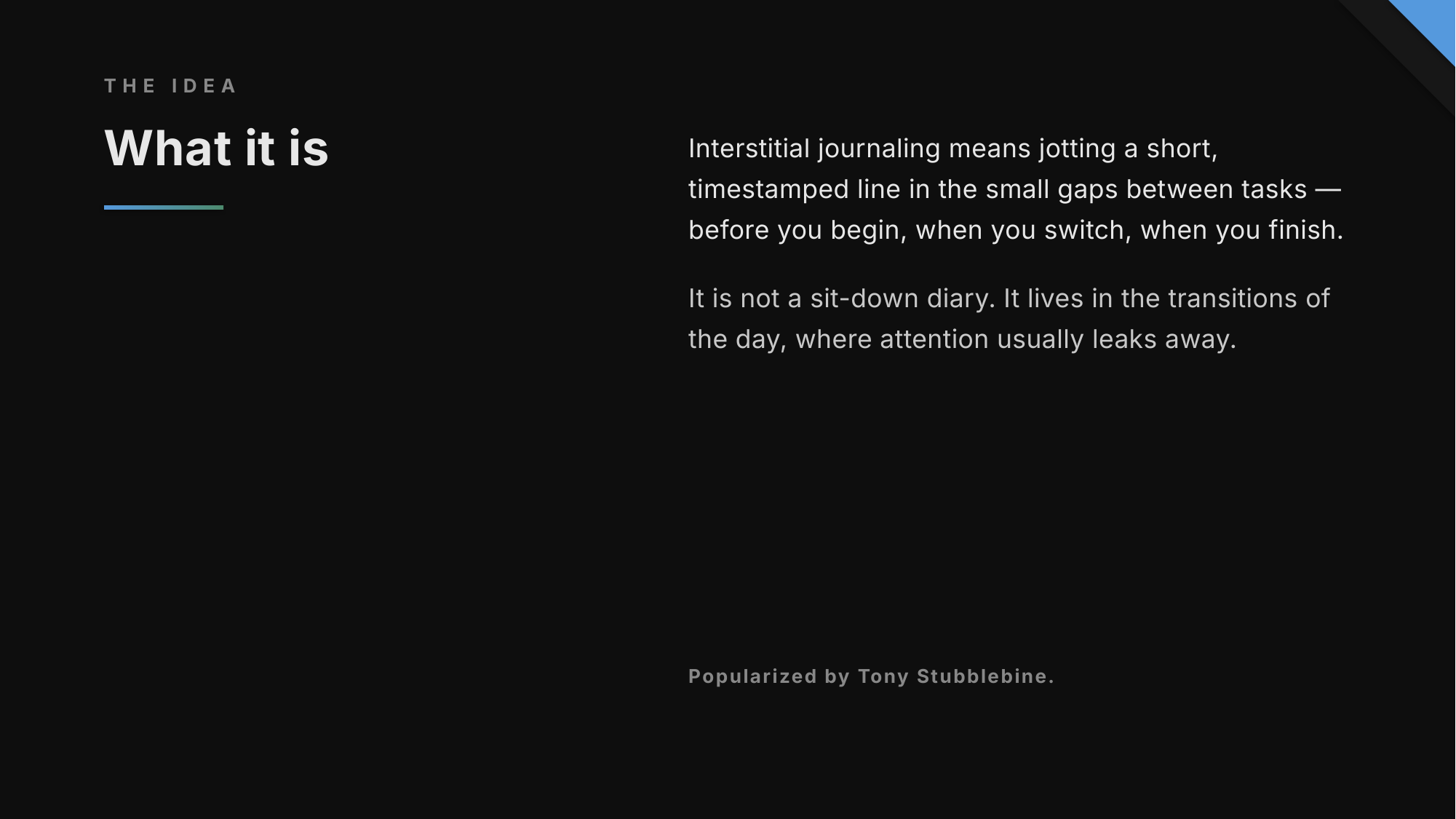

THE IDEA
What it is
Interstitial journaling means jotting a short, timestamped line in the small gaps between tasks — before you begin, when you switch, when you finish.
It is not a sit-down diary. It lives in the transitions of the day, where attention usually leaks away.

Popularized by Tony Stubblebine.